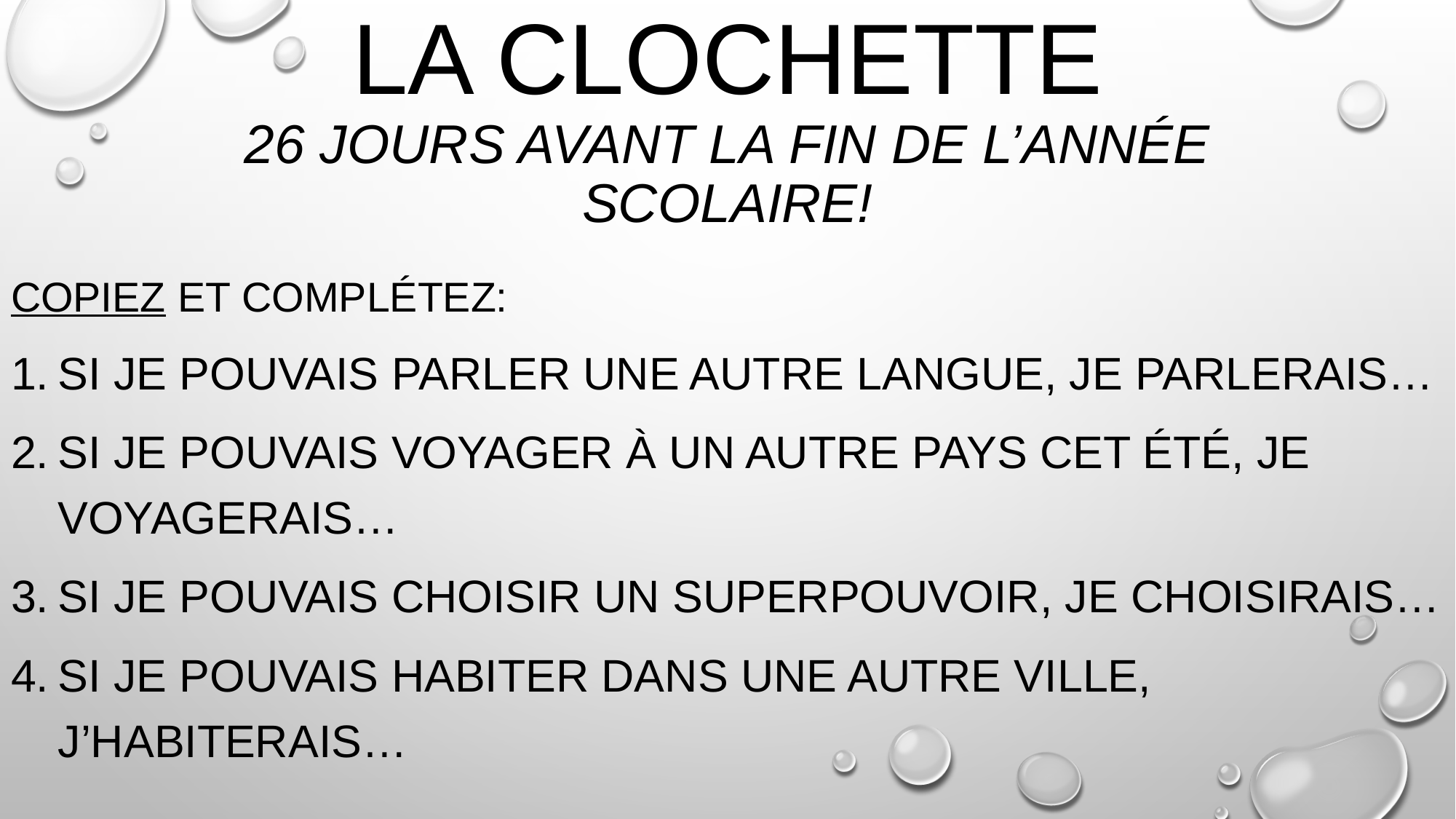

# LA CLOCHETTE 26 jours avant la fin de l’année scolaire!
COPIEZ ET COMPLéTEZ:
Si je pouvais parler une autre langue, je parlerais…
Si je Pouvais voyager à un autre pays cet été, je voyagerais…
Si je pouvais choisir un superpouvoir, je choisirais…
Si je pouvais habiter dans une autre ville, j’habiterais…